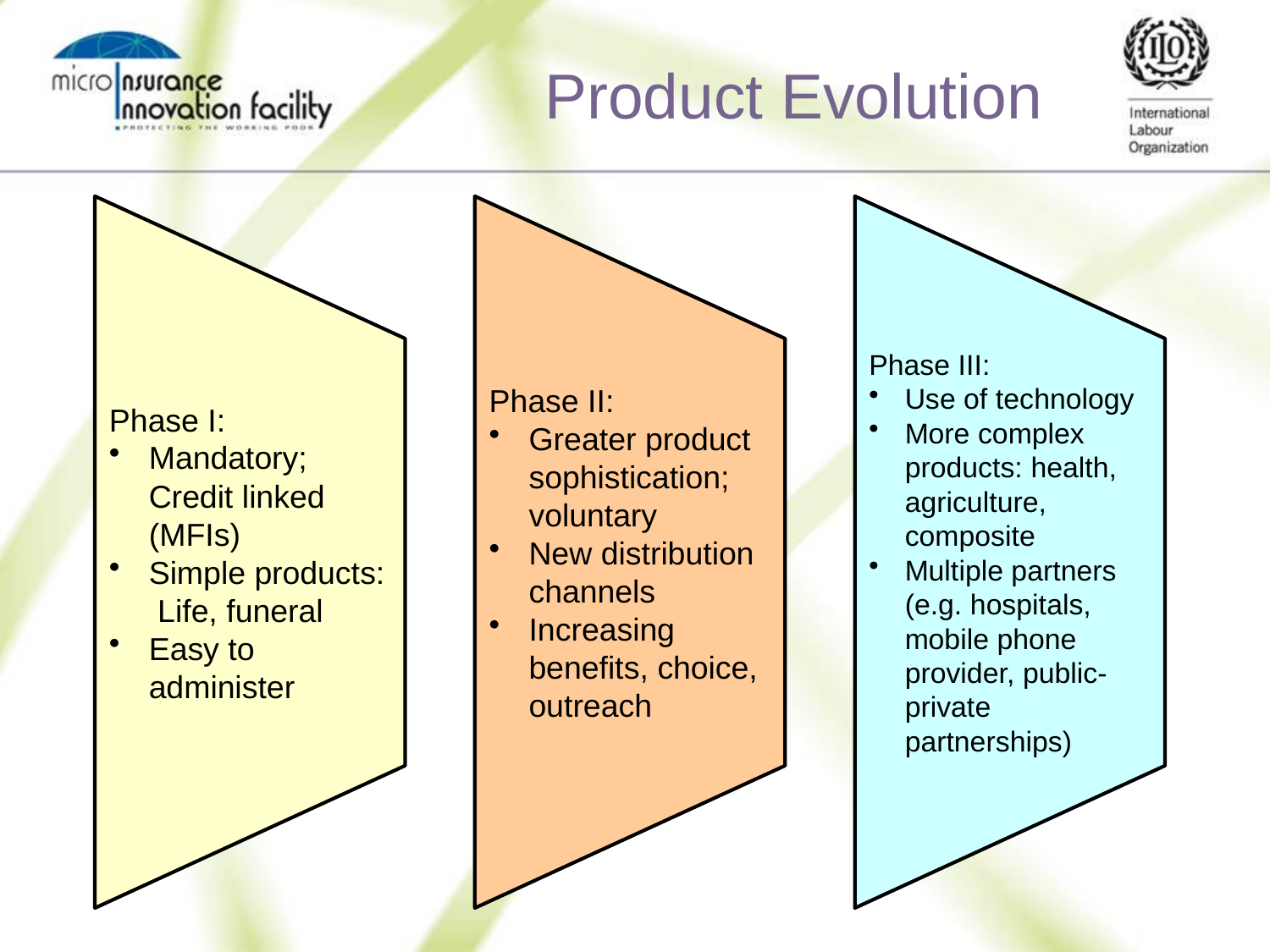

Product Evolution
Phase II:
Phase III:
Phase I:
Mandatory; Credit linked (MFIs)
Simple products:  Life, funeral
Easy to administer
Greater product sophistication; voluntary
New distribution channels
Increasing benefits, choice, outreach
Use of technology
More complex products: health, agriculture, composite
Multiple partners (e.g. hospitals,  mobile phone provider, public-private partnerships)